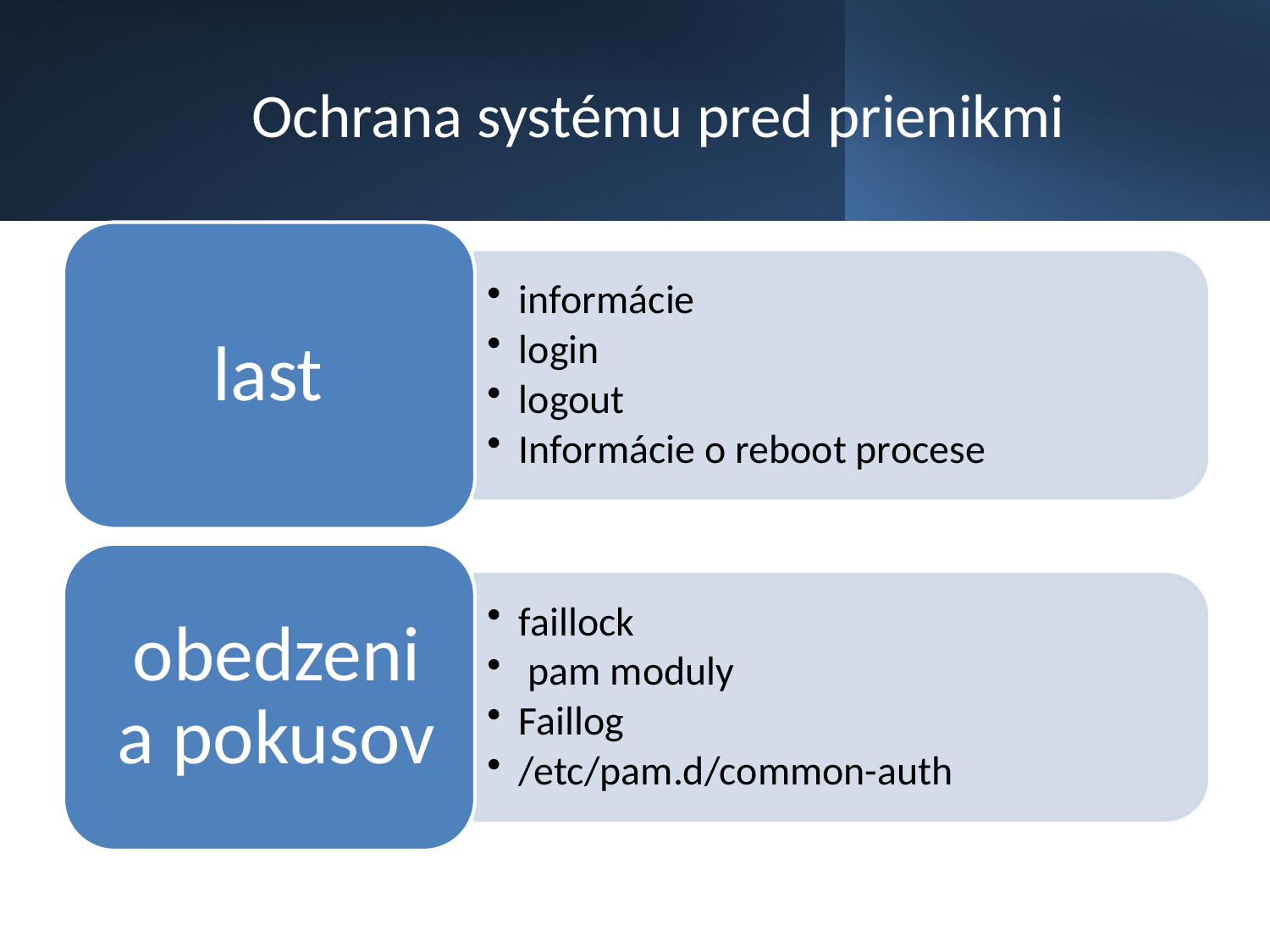

# Ochrana systému pred prienikmi
informácie
login
logout
Informácie o reboot procese
last
faillock
 pam moduly
Faillog
/etc/pam.d/common-auth
obedzenia pokusov